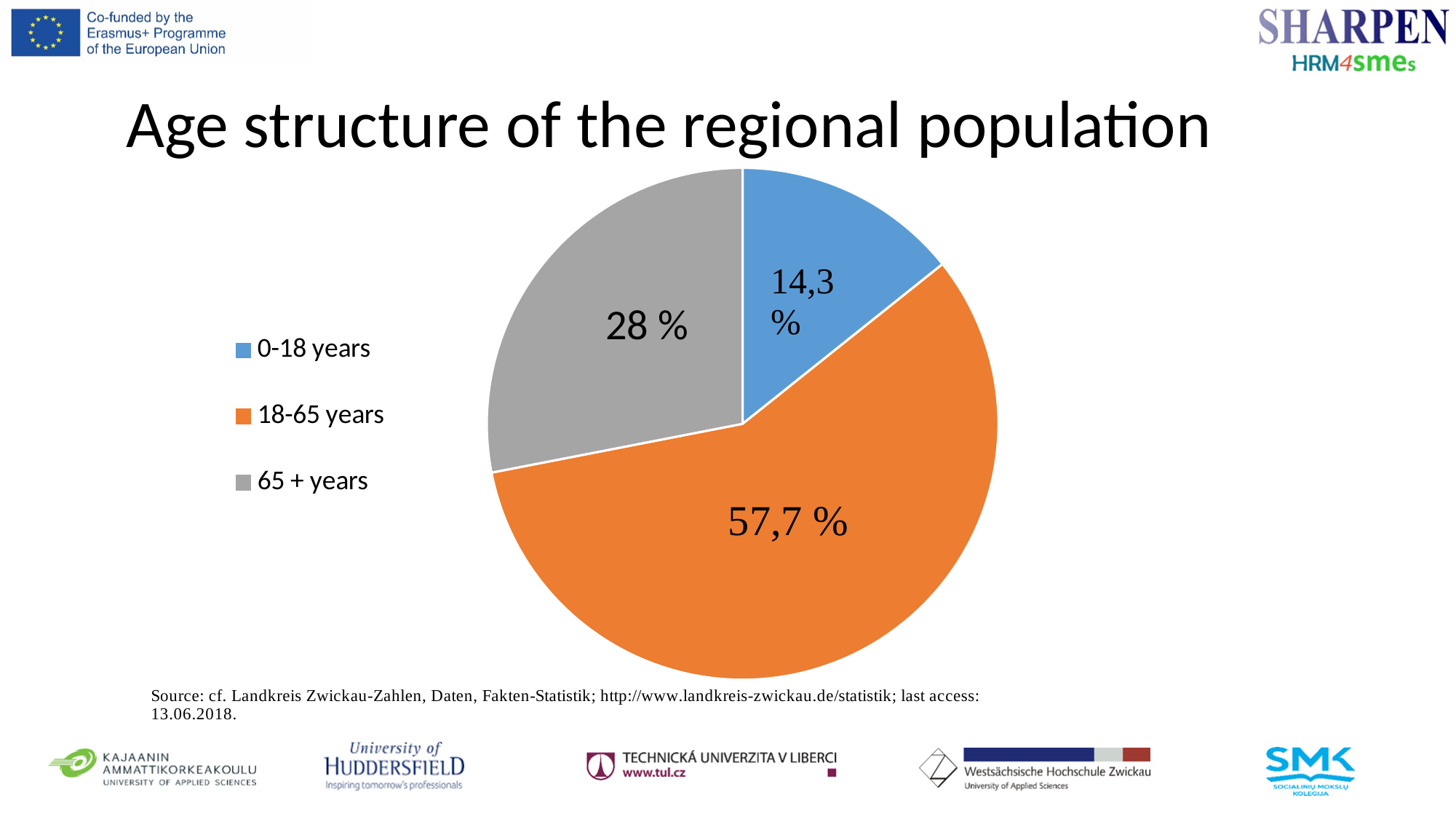

# Age structure of the regional population

### Chart

| Category | Age Structure |
|---|---|
| 0-18 years | 46424.0 |
| 18-65 years | 187477.0 |
| 65 + years | 91228.0 |
28 %